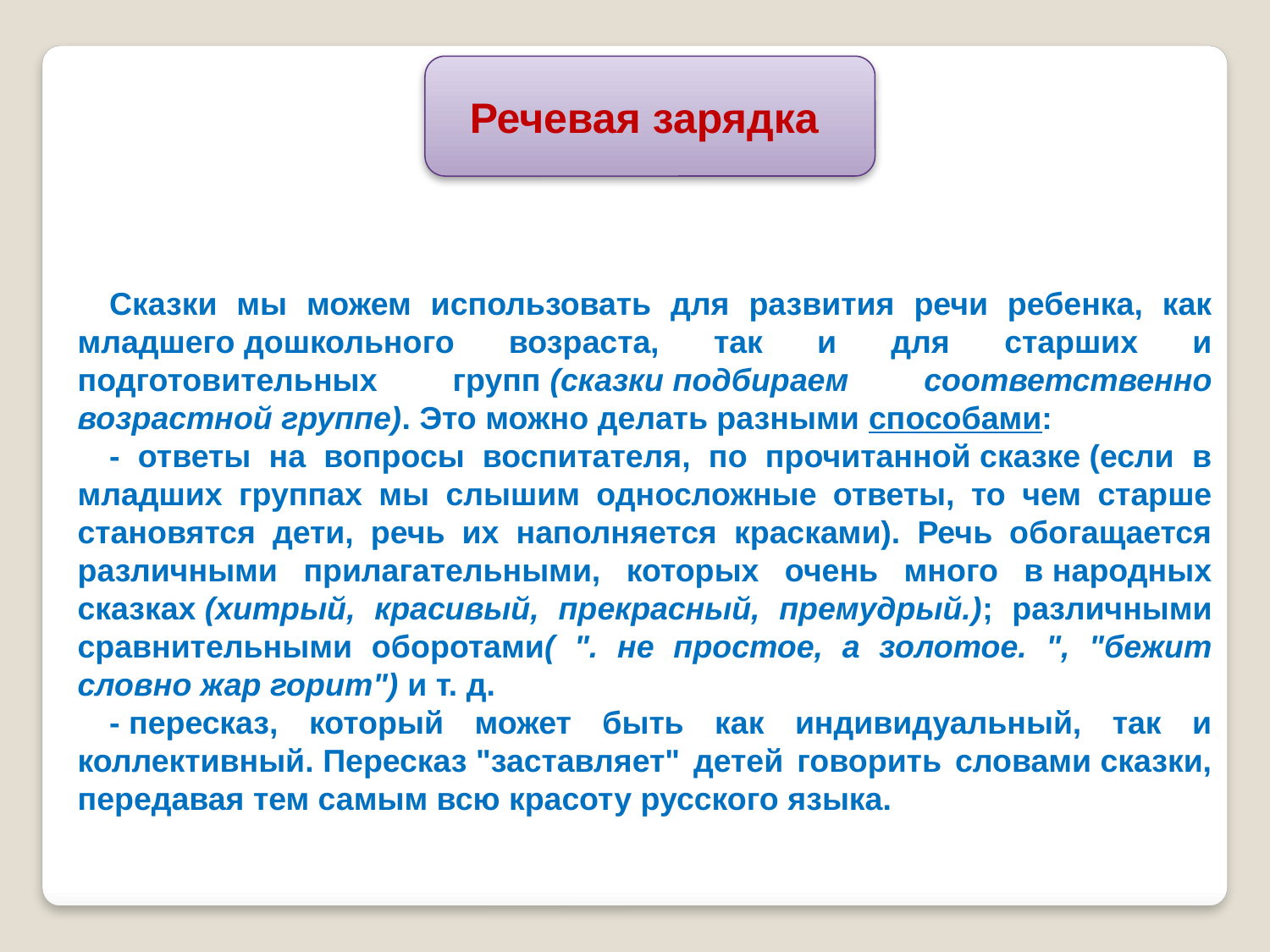

Речевая зарядка
Сказки мы можем использовать для развития речи ребенка, как младшего дошкольного возраста, так и для старших и подготовительных групп (сказки подбираем соответственно возрастной группе). Это можно делать разными способами:
- ответы на вопросы воспитателя, по прочитанной сказке (если в младших группах мы слышим односложные ответы, то чем старше становятся дети, речь их наполняется красками). Речь обогащается различными прилагательными, которых очень много в народных сказках (хитрый, красивый, прекрасный, премудрый.); различными сравнительными оборотами( ". не простое, а золотое. ", "бежит словно жар горит") и т. д.
- пересказ, который может быть как индивидуальный, так и коллективный. Пересказ "заставляет" детей говорить словами сказки, передавая тем самым всю красоту русского языка.